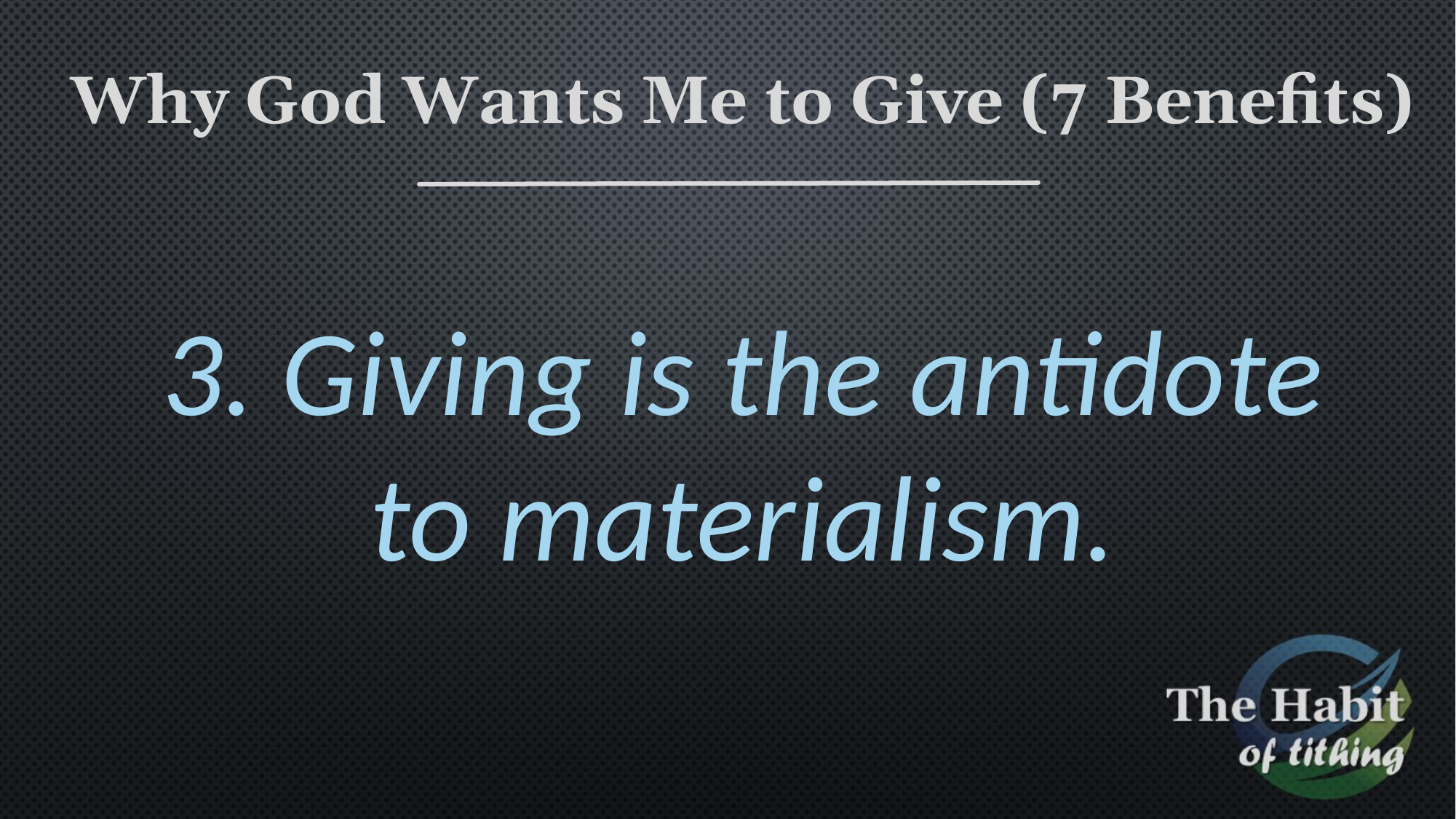

Why God Wants Me to Give (7 Benefits)
3. Giving is the antidote to materialism.